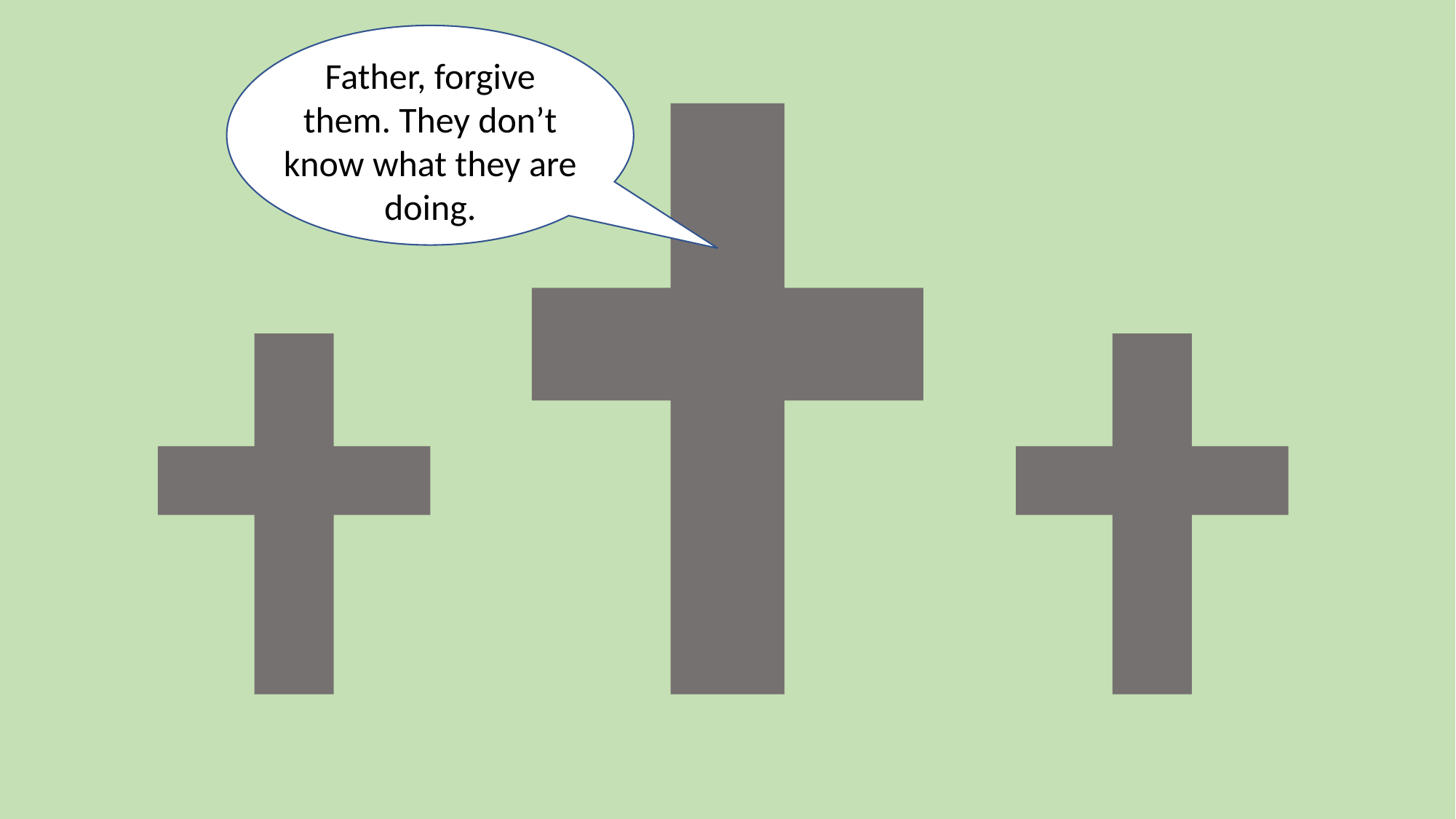

Father, forgive them. They don’t know what they are doing.